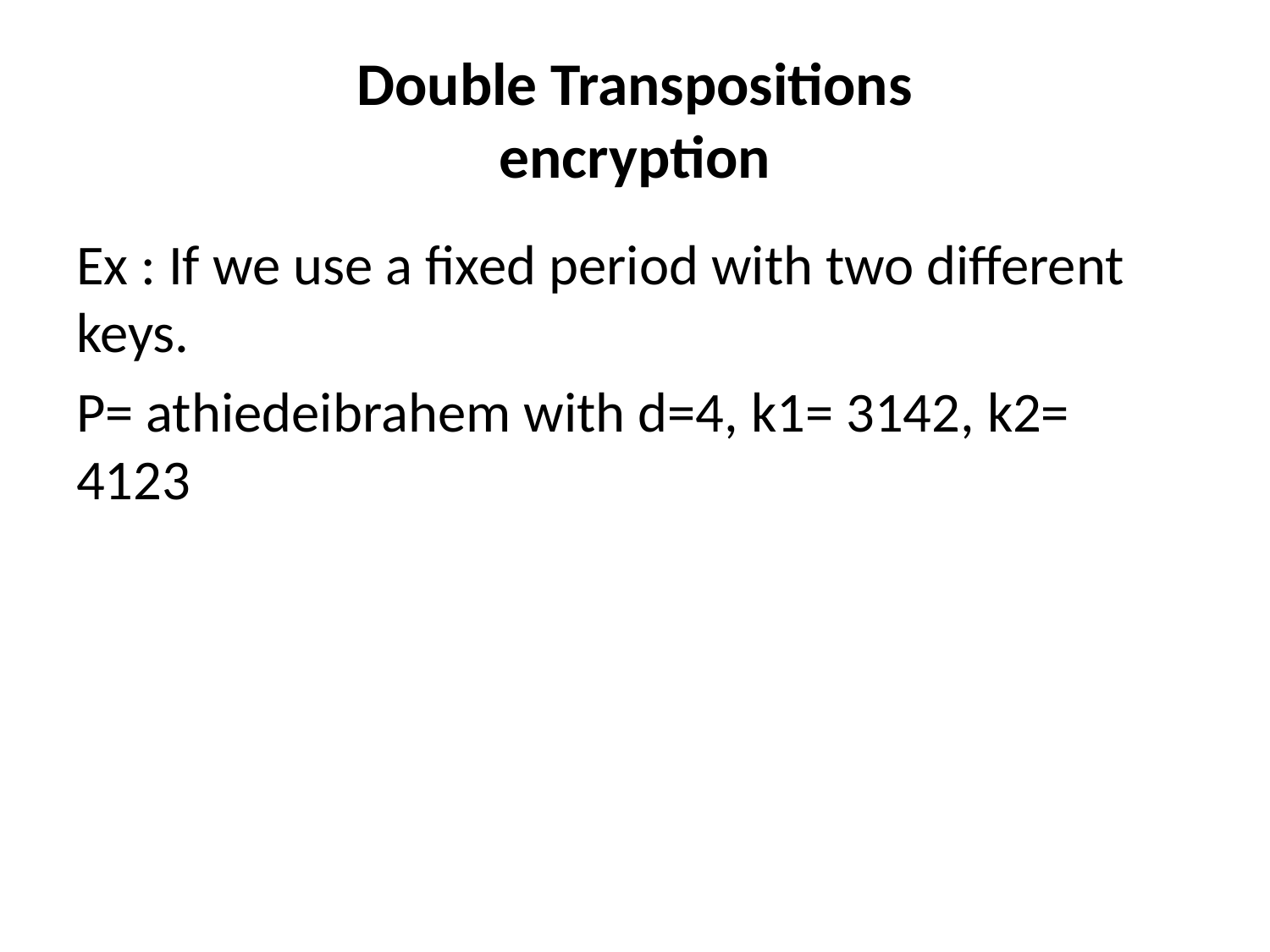

# Double Transpositions encryption
Ex : If we use a fixed period with two different keys.
P= athiedeibrahem with d=4, k1= 3142, k2= 4123